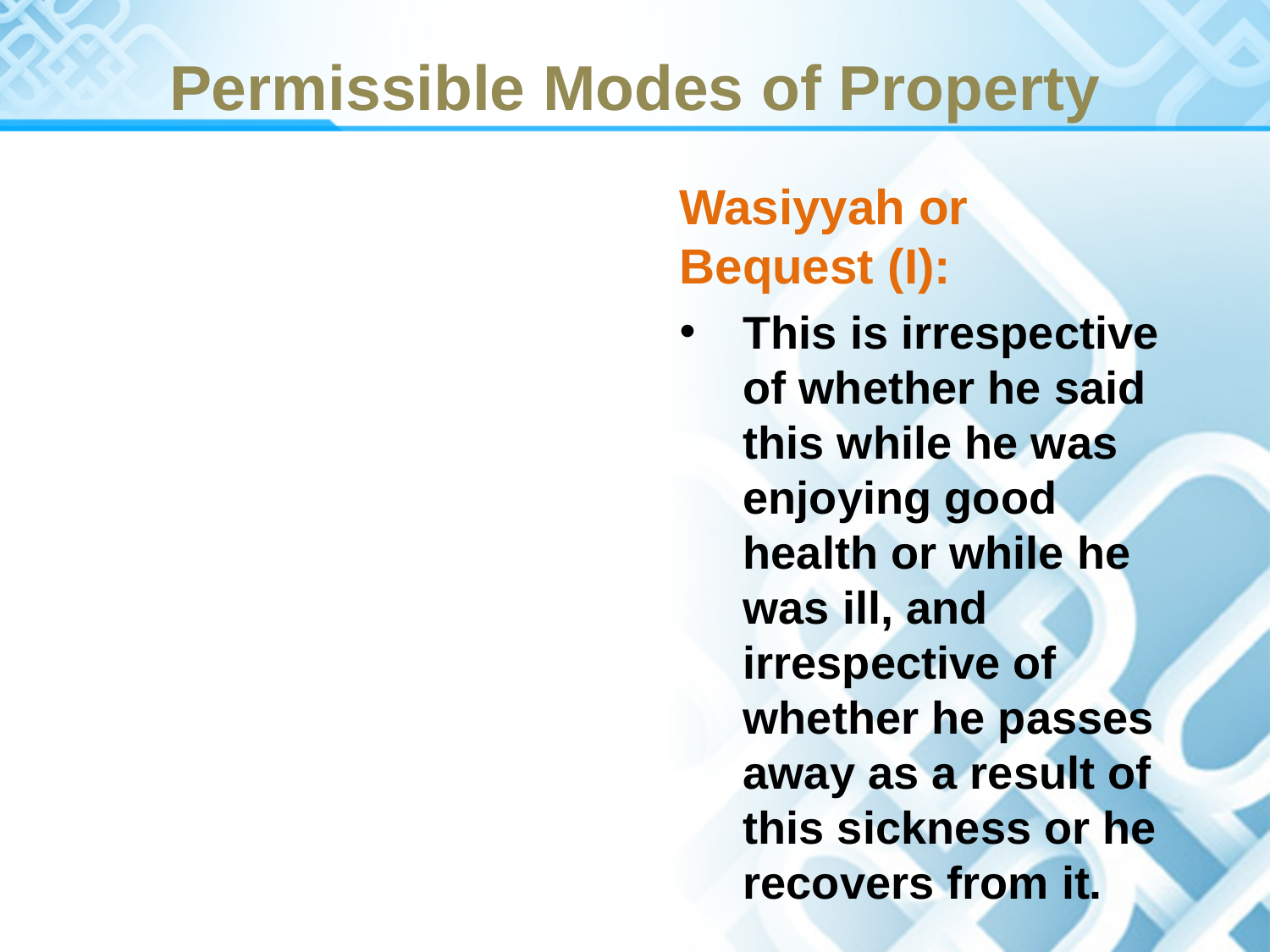

Permissible Modes of Property
Wasiyyah or Bequest (I):
This is irrespective of whether he said this while he was enjoying good health or while he was ill, and irrespective of whether he passes away as a result of this sickness or he recovers from it.